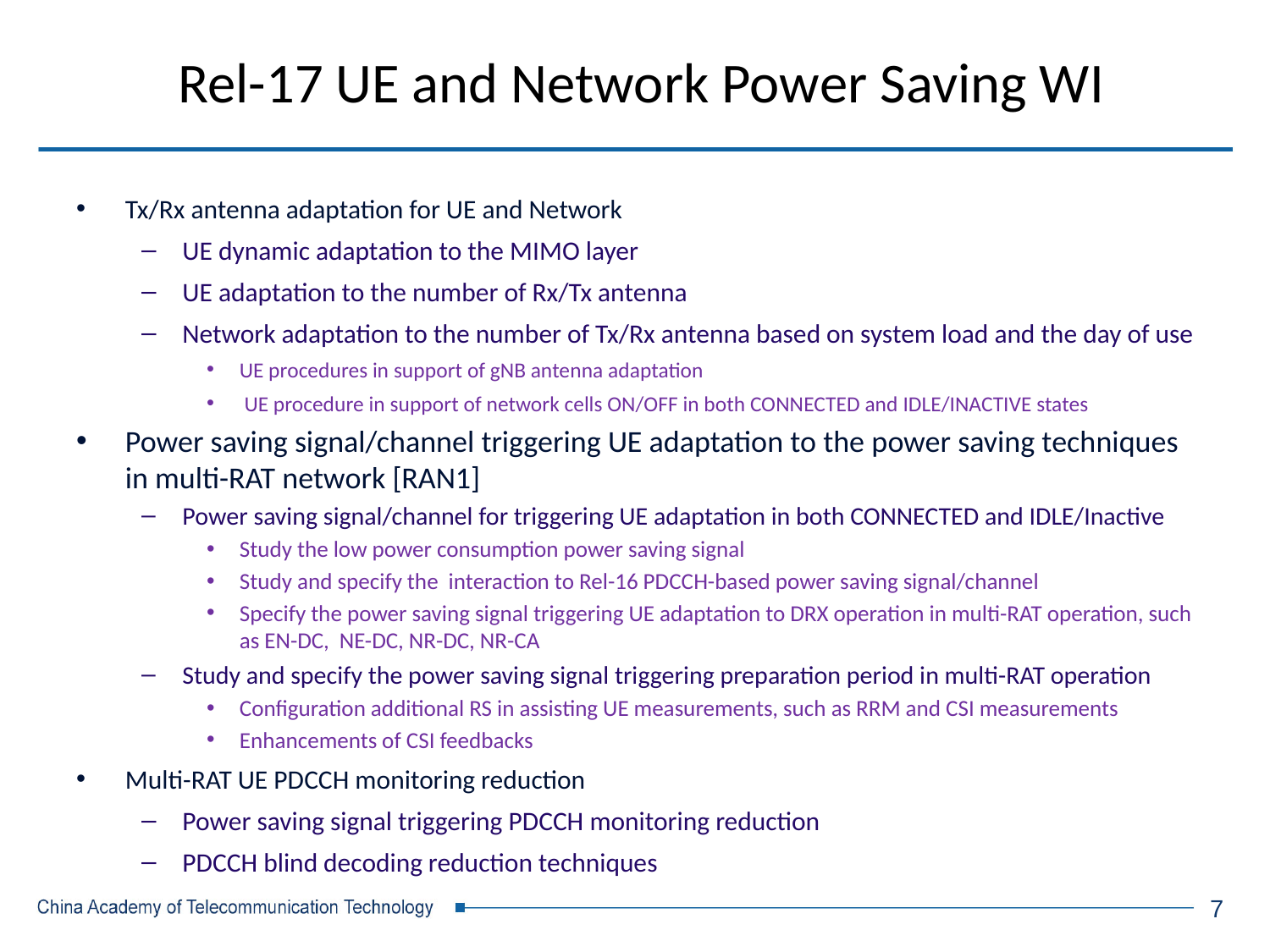

# Rel-17 UE and Network Power Saving WI
Tx/Rx antenna adaptation for UE and Network
UE dynamic adaptation to the MIMO layer
UE adaptation to the number of Rx/Tx antenna
Network adaptation to the number of Tx/Rx antenna based on system load and the day of use
UE procedures in support of gNB antenna adaptation
 UE procedure in support of network cells ON/OFF in both CONNECTED and IDLE/INACTIVE states
Power saving signal/channel triggering UE adaptation to the power saving techniques in multi-RAT network [RAN1]
Power saving signal/channel for triggering UE adaptation in both CONNECTED and IDLE/Inactive
Study the low power consumption power saving signal
Study and specify the  interaction to Rel-16 PDCCH-based power saving signal/channel
Specify the power saving signal triggering UE adaptation to DRX operation in multi-RAT operation, such as EN-DC,  NE-DC, NR-DC, NR-CA
Study and specify the power saving signal triggering preparation period in multi-RAT operation
Configuration additional RS in assisting UE measurements, such as RRM and CSI measurements
Enhancements of CSI feedbacks
Multi-RAT UE PDCCH monitoring reduction
Power saving signal triggering PDCCH monitoring reduction
PDCCH blind decoding reduction techniques

7